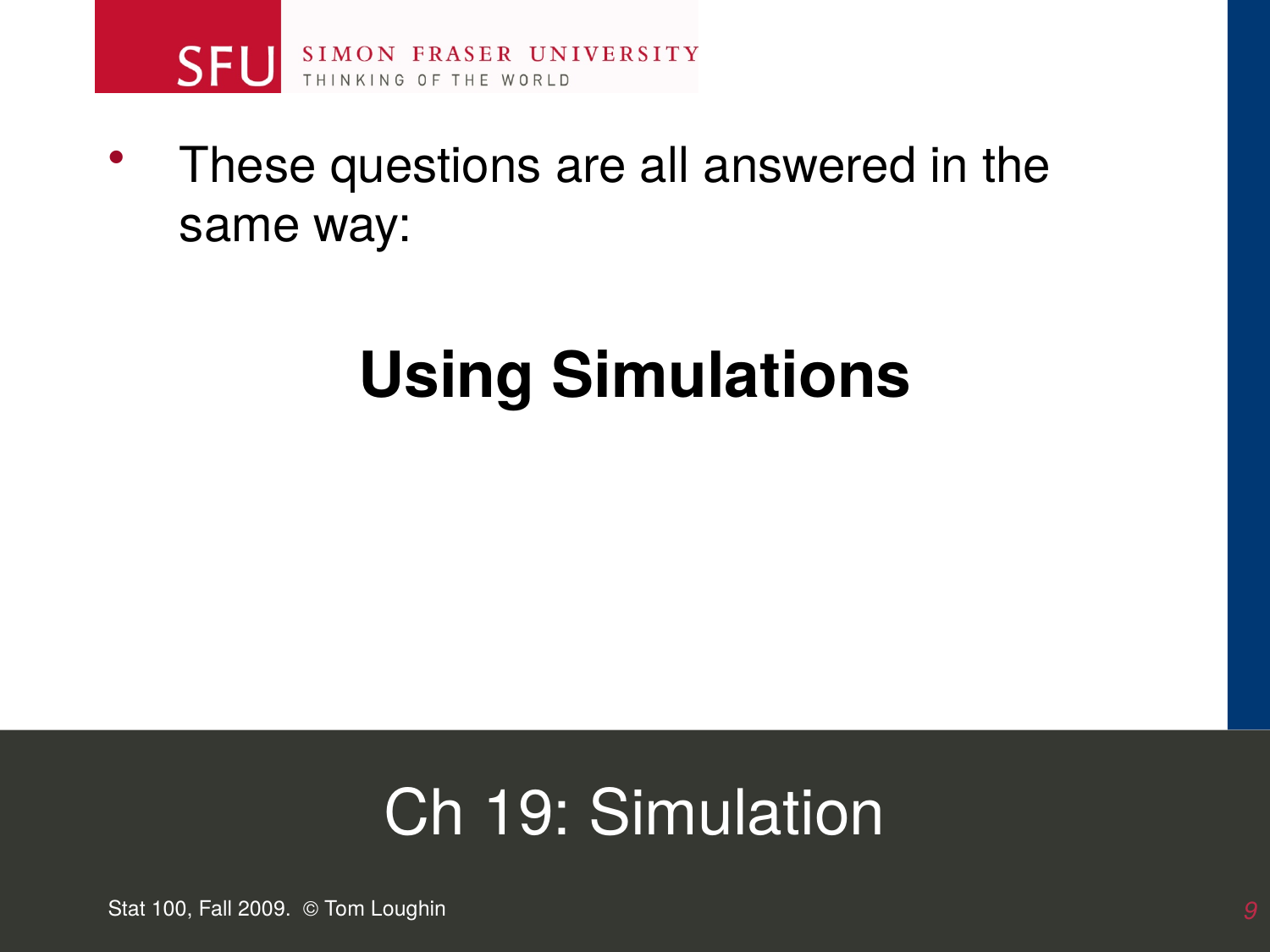

These questions are all answered in the same way:

Using Simulations
# Ch 19: Simulation
Stat 100, Fall 2009.  © Tom Loughin
9